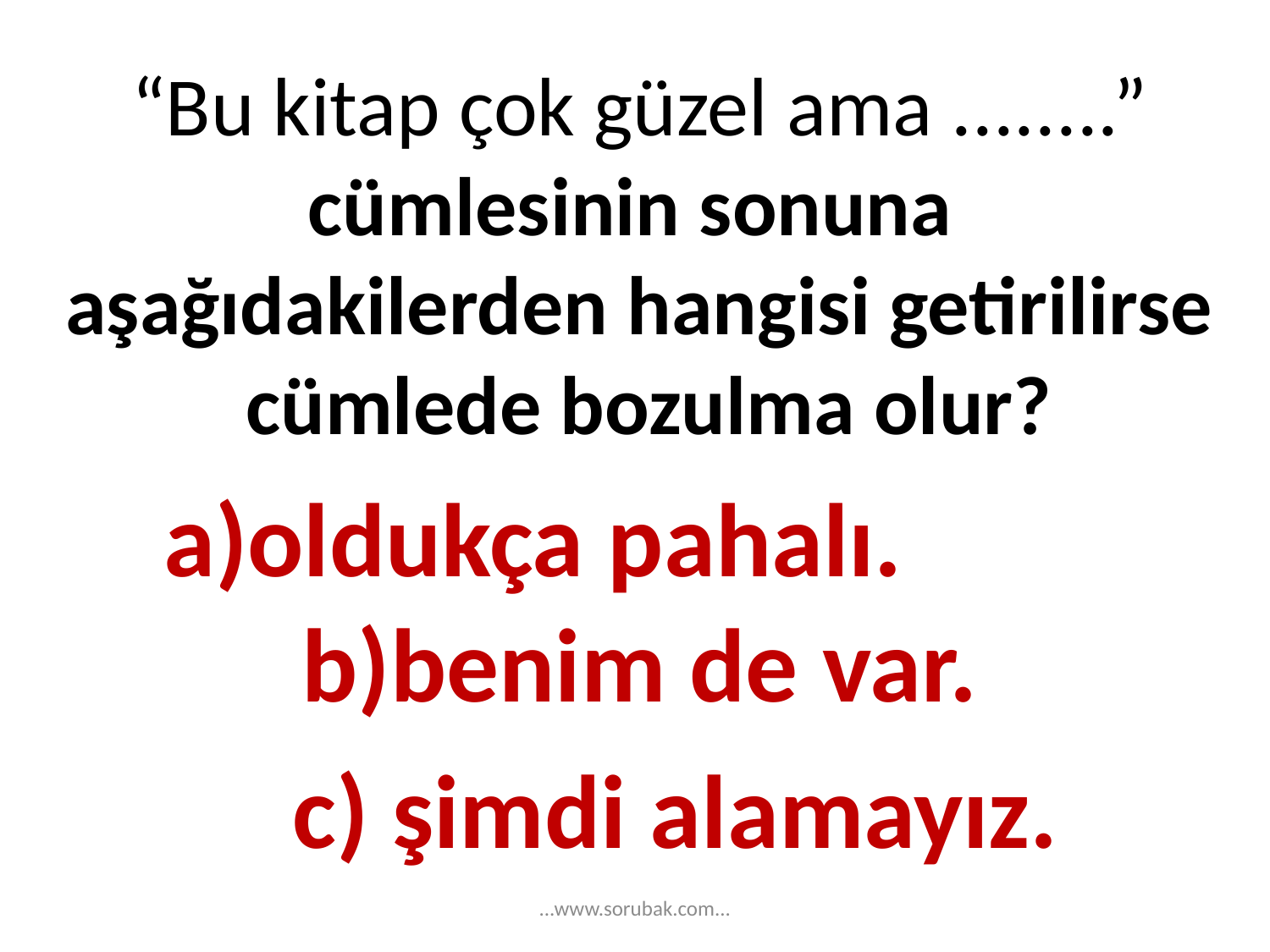

“Bu kitap çok güzel ama ........” cümlesinin sonuna  aşağıdakilerden hangisi getirilirse  cümlede bozulma olur?
    a)oldukça pahalı.               b)benim de var.
     c) şimdi alamayız.

...www.sorubak.com...